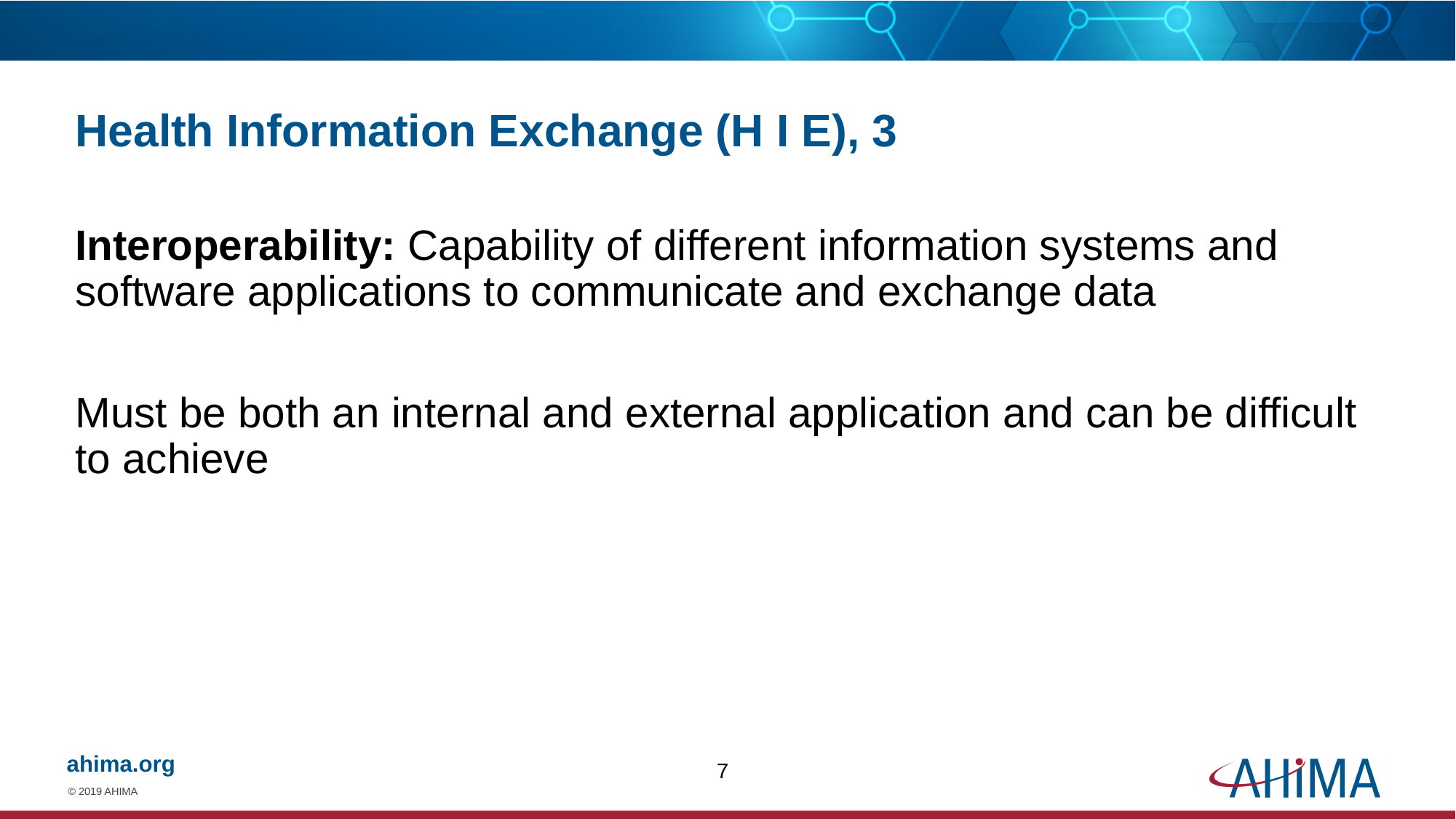

# Health Information Exchange (H I E), 3
Interoperability: Capability of different information systems and software applications to communicate and exchange data

Must be both an internal and external application and can be difficult to achieve